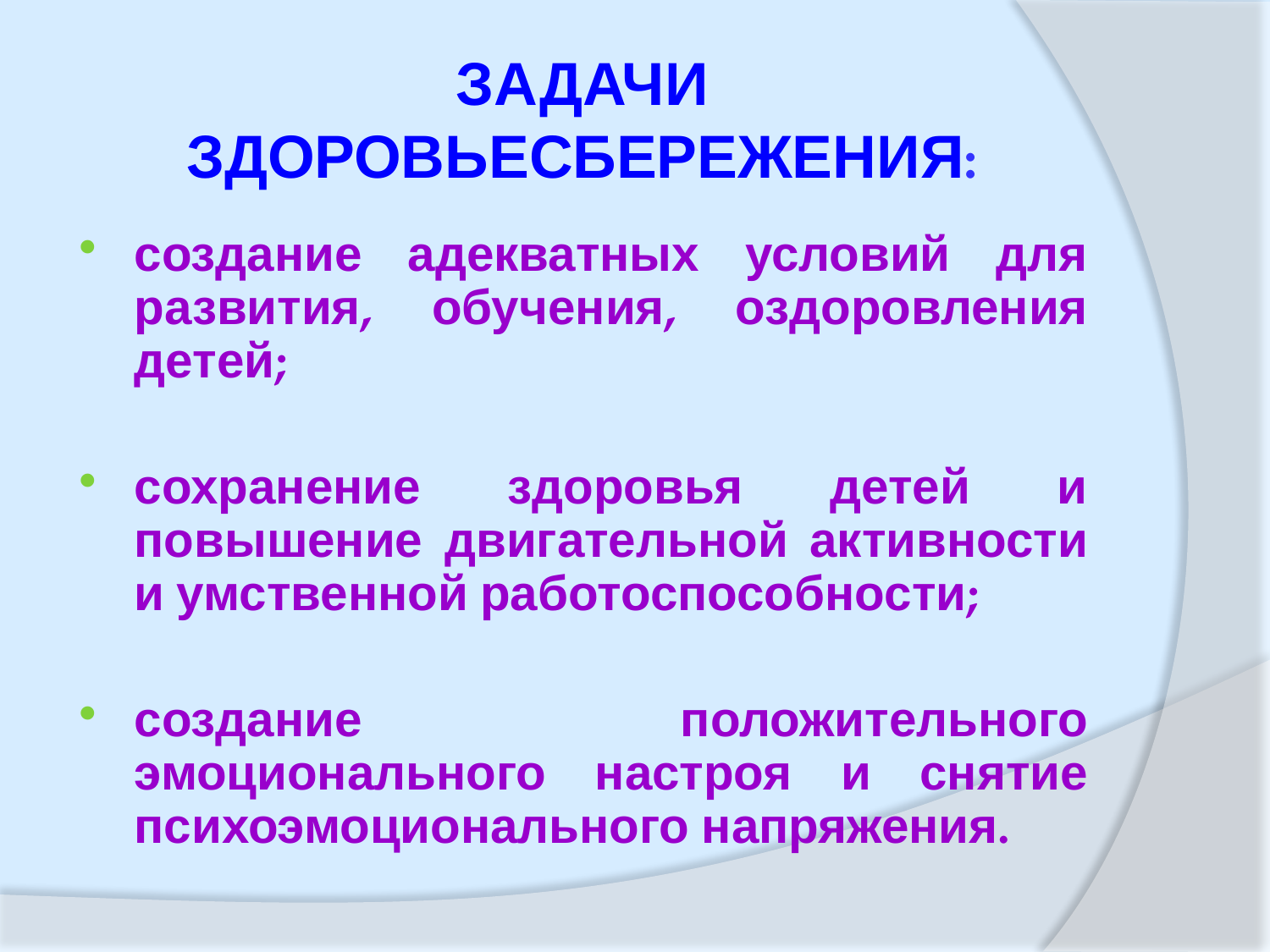

# ЗАДАЧИ ЗДОРОВЬЕСБЕРЕЖЕНИЯ:
создание адекватных условий для развития, обучения, оздоровления детей;

сохранение здоровья детей и повышение двигательной активности и умственной работоспособности;

создание положительного эмоционального настроя и снятие психоэмоционального напряжения.